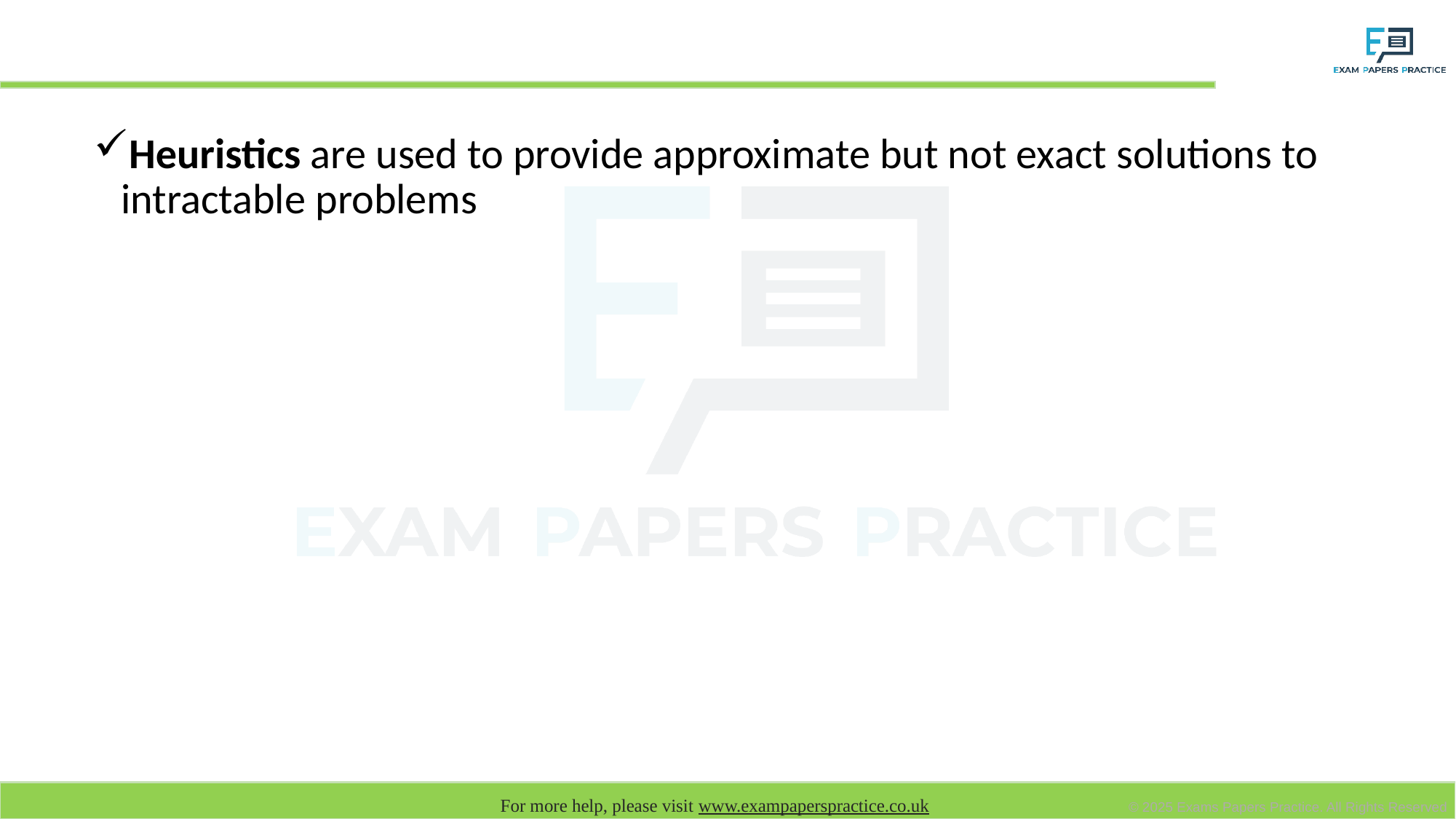

# Heuristics
Heuristics are used to provide approximate but not exact solutions to intractable problems